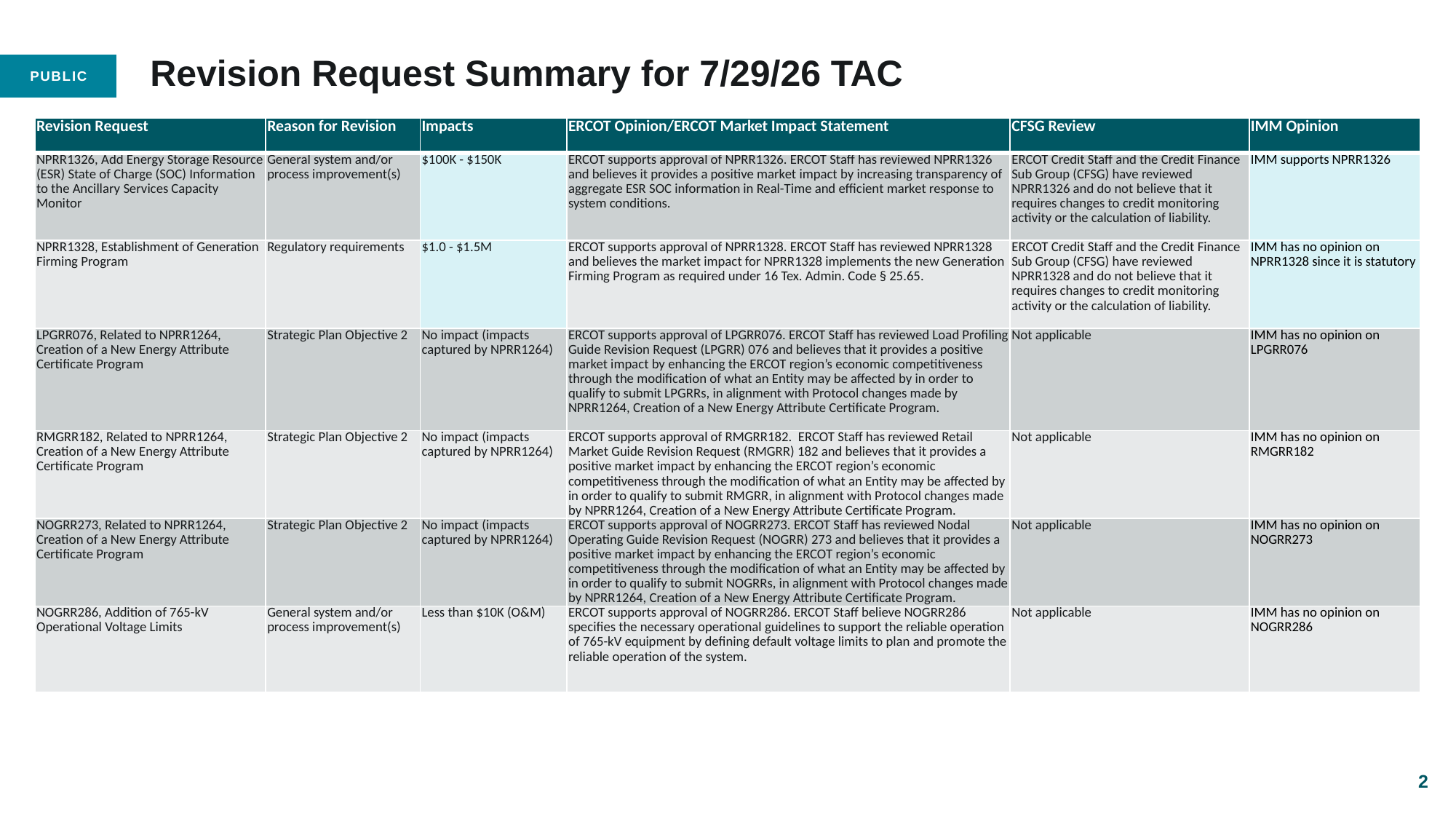

# Revision Request Summary for 7/29/26 TAC
| Revision Request | Reason for Revision | Impacts | ERCOT Opinion/ERCOT Market Impact Statement | CFSG Review | IMM Opinion |
| --- | --- | --- | --- | --- | --- |
| NPRR1326, Add Energy Storage Resource (ESR) State of Charge (SOC) Information to the Ancillary Services Capacity Monitor | General system and/or process improvement(s) | $100K - $150K | ERCOT supports approval of NPRR1326. ERCOT Staff has reviewed NPRR1326 and believes it provides a positive market impact by increasing transparency of aggregate ESR SOC information in Real-Time and efficient market response to system conditions. | ERCOT Credit Staff and the Credit Finance Sub Group (CFSG) have reviewed NPRR1326 and do not believe that it requires changes to credit monitoring activity or the calculation of liability. | IMM supports NPRR1326 |
| NPRR1328, Establishment of Generation Firming Program | Regulatory requirements | $1.0 - $1.5M | ERCOT supports approval of NPRR1328. ERCOT Staff has reviewed NPRR1328 and believes the market impact for NPRR1328 implements the new Generation Firming Program as required under 16 Tex. Admin. Code § 25.65. | ERCOT Credit Staff and the Credit Finance Sub Group (CFSG) have reviewed NPRR1328 and do not believe that it requires changes to credit monitoring activity or the calculation of liability. | IMM has no opinion on NPRR1328 since it is statutory |
| LPGRR076, Related to NPRR1264, Creation of a New Energy Attribute Certificate Program | Strategic Plan Objective 2 | No impact (impacts captured by NPRR1264) | ERCOT supports approval of LPGRR076. ERCOT Staff has reviewed Load Profiling Guide Revision Request (LPGRR) 076 and believes that it provides a positive market impact by enhancing the ERCOT region’s economic competitiveness through the modification of what an Entity may be affected by in order to qualify to submit LPGRRs, in alignment with Protocol changes made by NPRR1264, Creation of a New Energy Attribute Certificate Program. | Not applicable | IMM has no opinion on LPGRR076 |
| RMGRR182, Related to NPRR1264, Creation of a New Energy Attribute Certificate Program | Strategic Plan Objective 2 | No impact (impacts captured by NPRR1264) | ERCOT supports approval of RMGRR182. ERCOT Staff has reviewed Retail Market Guide Revision Request (RMGRR) 182 and believes that it provides a positive market impact by enhancing the ERCOT region’s economic competitiveness through the modification of what an Entity may be affected by in order to qualify to submit RMGRR, in alignment with Protocol changes made by NPRR1264, Creation of a New Energy Attribute Certificate Program. | Not applicable | IMM has no opinion on RMGRR182 |
| NOGRR273, Related to NPRR1264, Creation of a New Energy Attribute Certificate Program | Strategic Plan Objective 2 | No impact (impacts captured by NPRR1264) | ERCOT supports approval of NOGRR273. ERCOT Staff has reviewed Nodal Operating Guide Revision Request (NOGRR) 273 and believes that it provides a positive market impact by enhancing the ERCOT region’s economic competitiveness through the modification of what an Entity may be affected by in order to qualify to submit NOGRRs, in alignment with Protocol changes made by NPRR1264, Creation of a New Energy Attribute Certificate Program. | Not applicable | IMM has no opinion on NOGRR273 |
| NOGRR286, Addition of 765-kV Operational Voltage Limits | General system and/or process improvement(s) | Less than $10K (O&M) | ERCOT supports approval of NOGRR286. ERCOT Staff believe NOGRR286 specifies the necessary operational guidelines to support the reliable operation of 765-kV equipment by defining default voltage limits to plan and promote the reliable operation of the system. | Not applicable | IMM has no opinion on NOGRR286 |
2